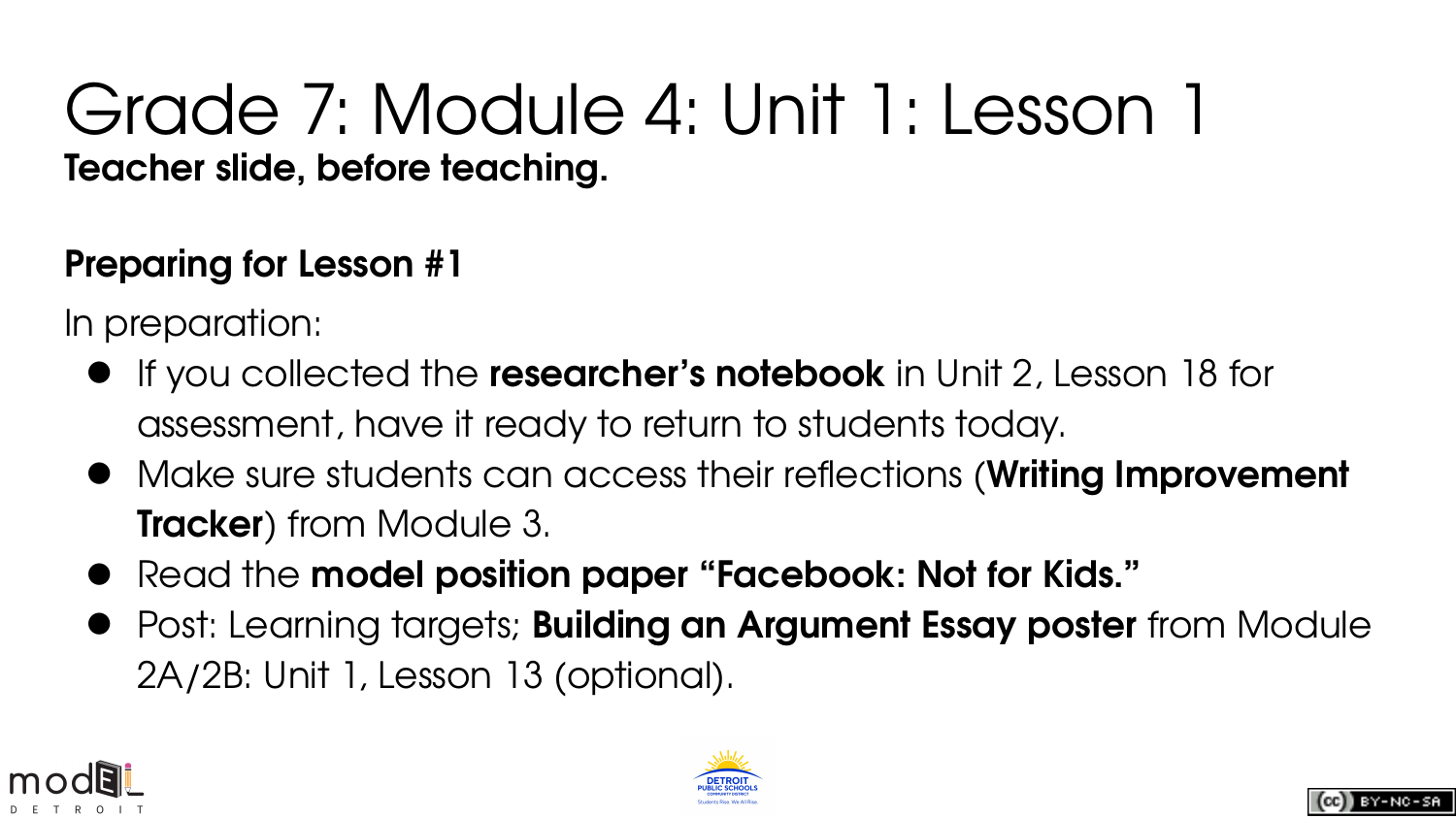

Grade 7: Module 4: Unit 1: Lesson 1
Teacher slide, before teaching.

Preparing for Lesson #1
In preparation:
If you collected the researcher’s notebook in Unit 2, Lesson 18 for assessment, have it ready to return to students today.
Make sure students can access their reflections (Writing Improvement Tracker) from Module 3.
Read the model position paper “Facebook: Not for Kids.”
Post: Learning targets; Building an Argument Essay poster from Module 2A/2B: Unit 1, Lesson 13 (optional).